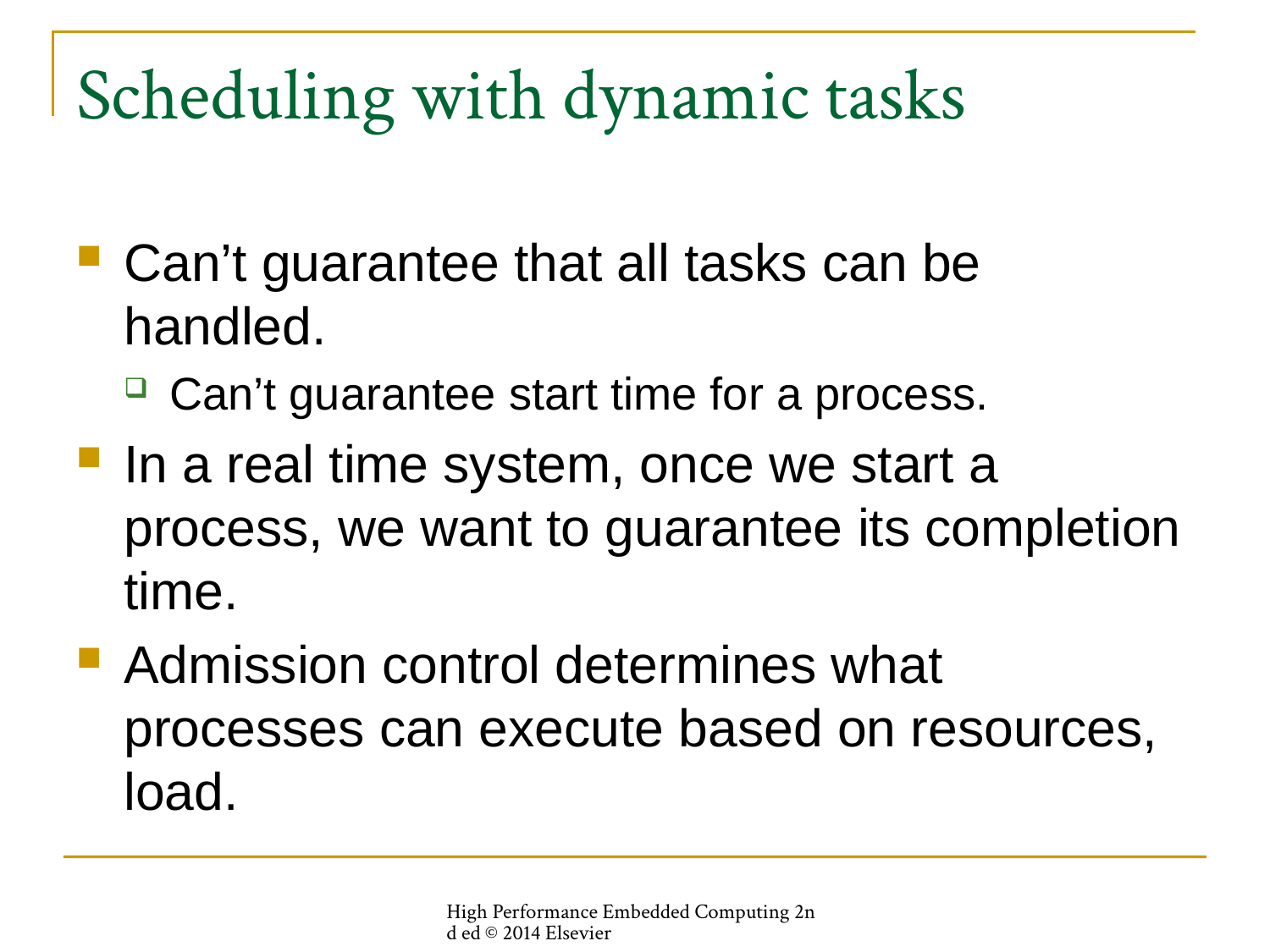

# Scheduling with dynamic tasks
Can’t guarantee that all tasks can be handled.
Can’t guarantee start time for a process.
In a real time system, once we start a process, we want to guarantee its completion time.
Admission control determines what processes can execute based on resources, load.
High Performance Embedded Computing 2nd ed © 2014 Elsevier